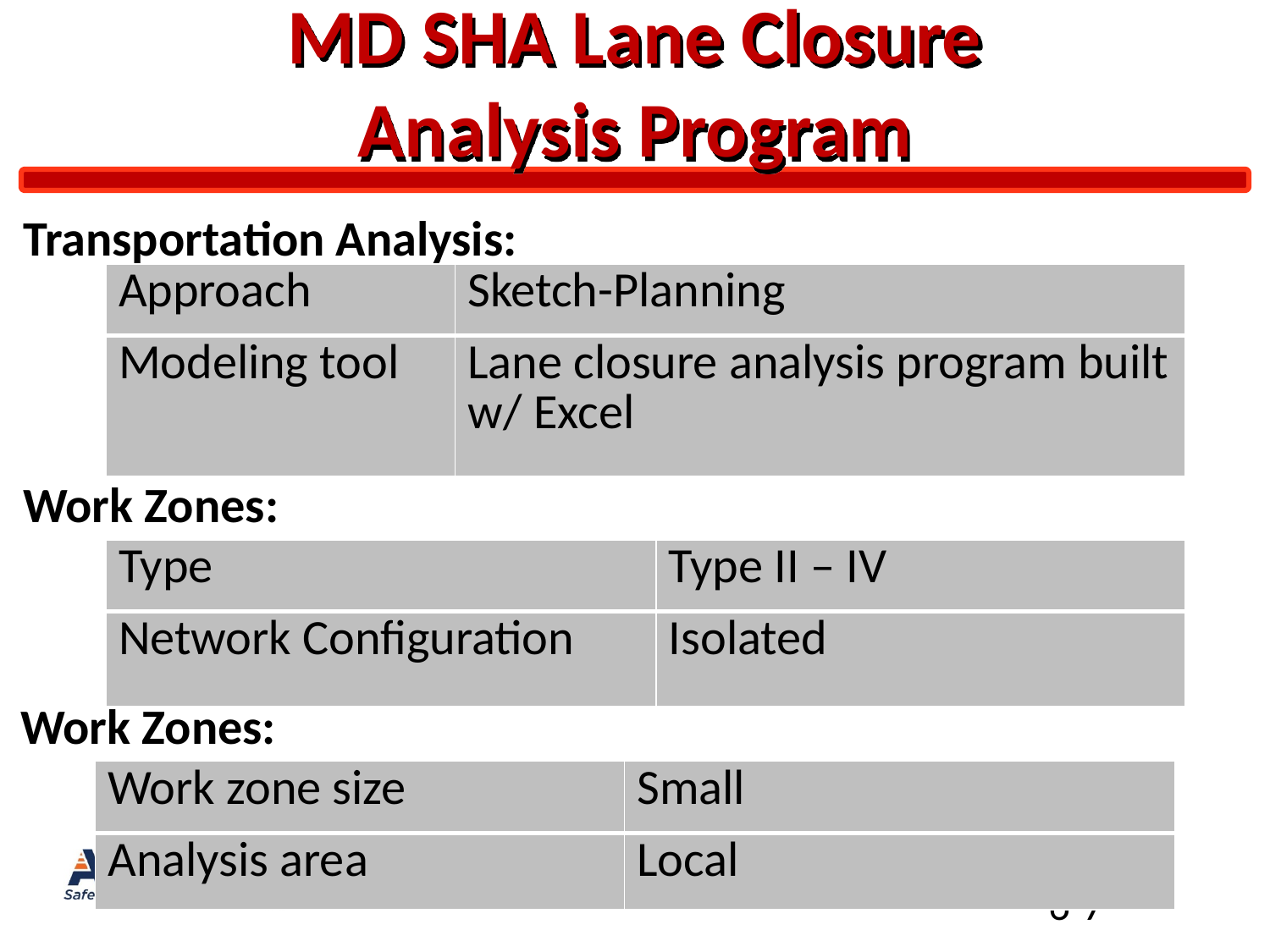

# MD SHA Lane Closure Analysis Program

Transportation Analysis:
| Approach | Sketch-Planning |
| --- | --- |
| Modeling tool | Lane closure analysis program built w/ Excel |
Work Zones:
| Type | Type II – IV |
| --- | --- |
| Network Configuration | Isolated |
Work Zones:
| Work zone size | Small |
| --- | --- |
| Analysis area | Local |